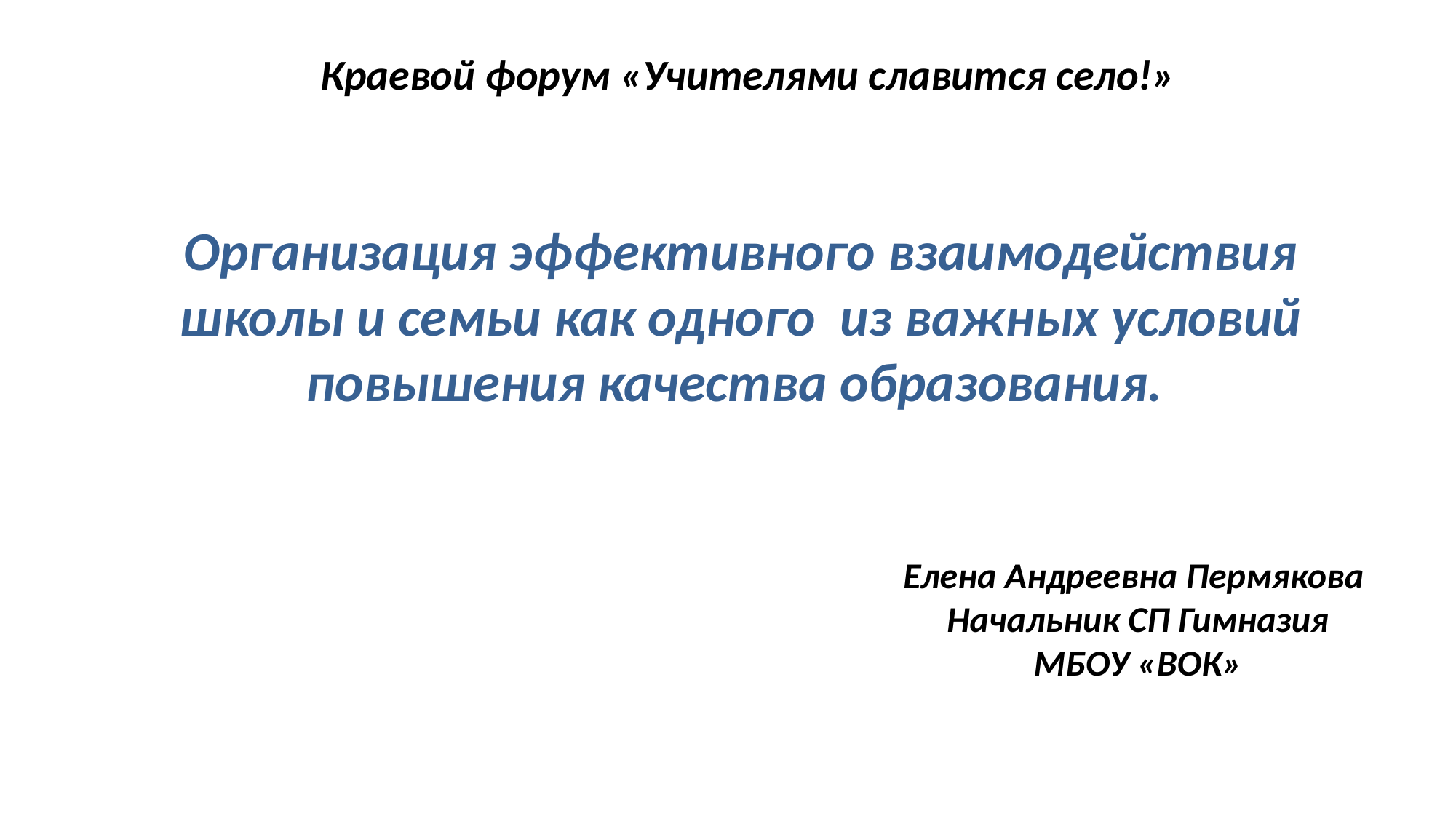

Краевой форум «Учителями славится село!»
Организация эффективного взаимодействия школы и семьи как одного  из важных условий повышения качества образования.
# Елена Андреевна Пермякова Начальник СП Гимназия МБОУ «ВОК»